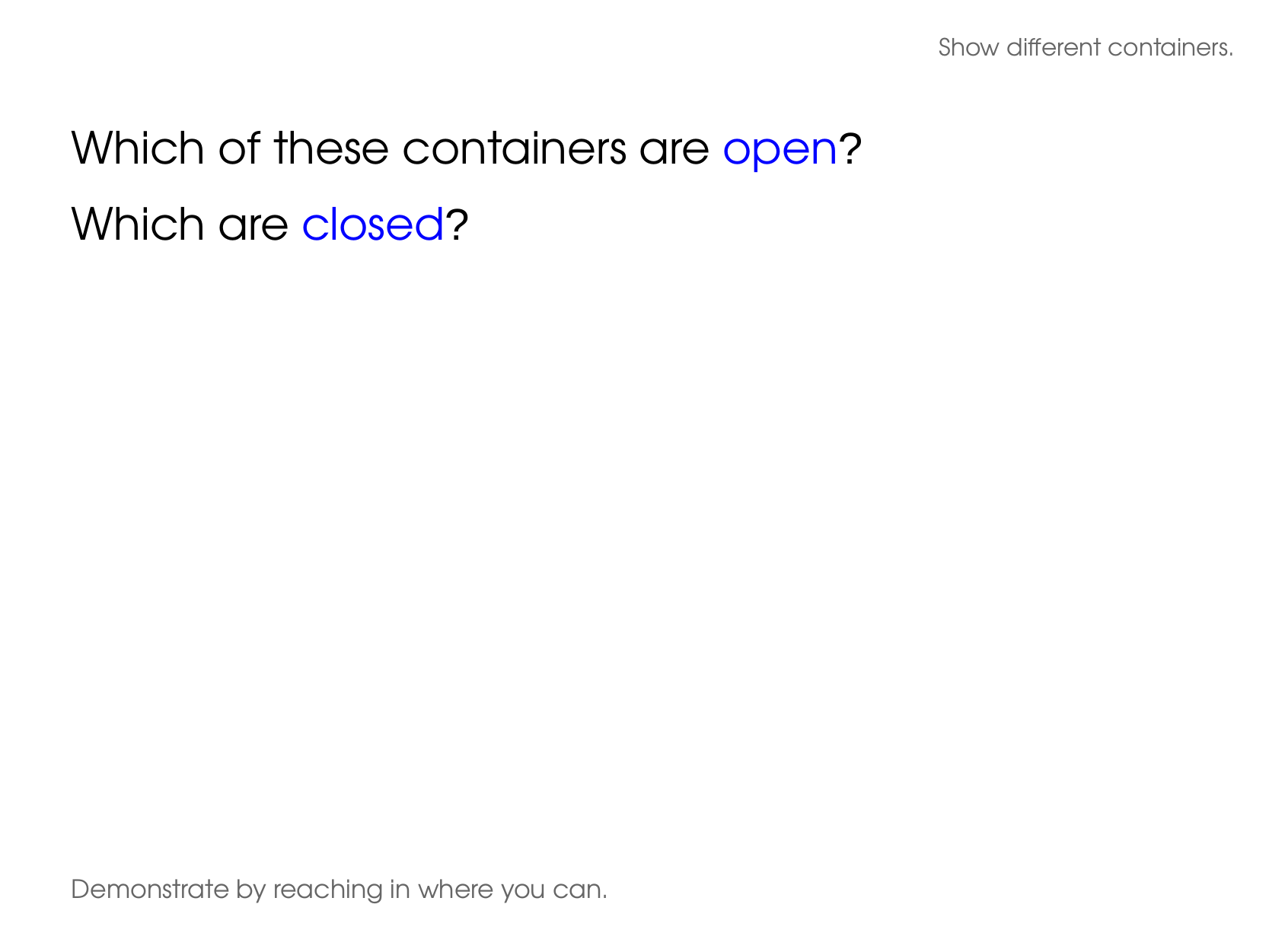

Show different containers.
Which of these containers are open?
Which are closed?
Demonstrate by reaching in where you can.